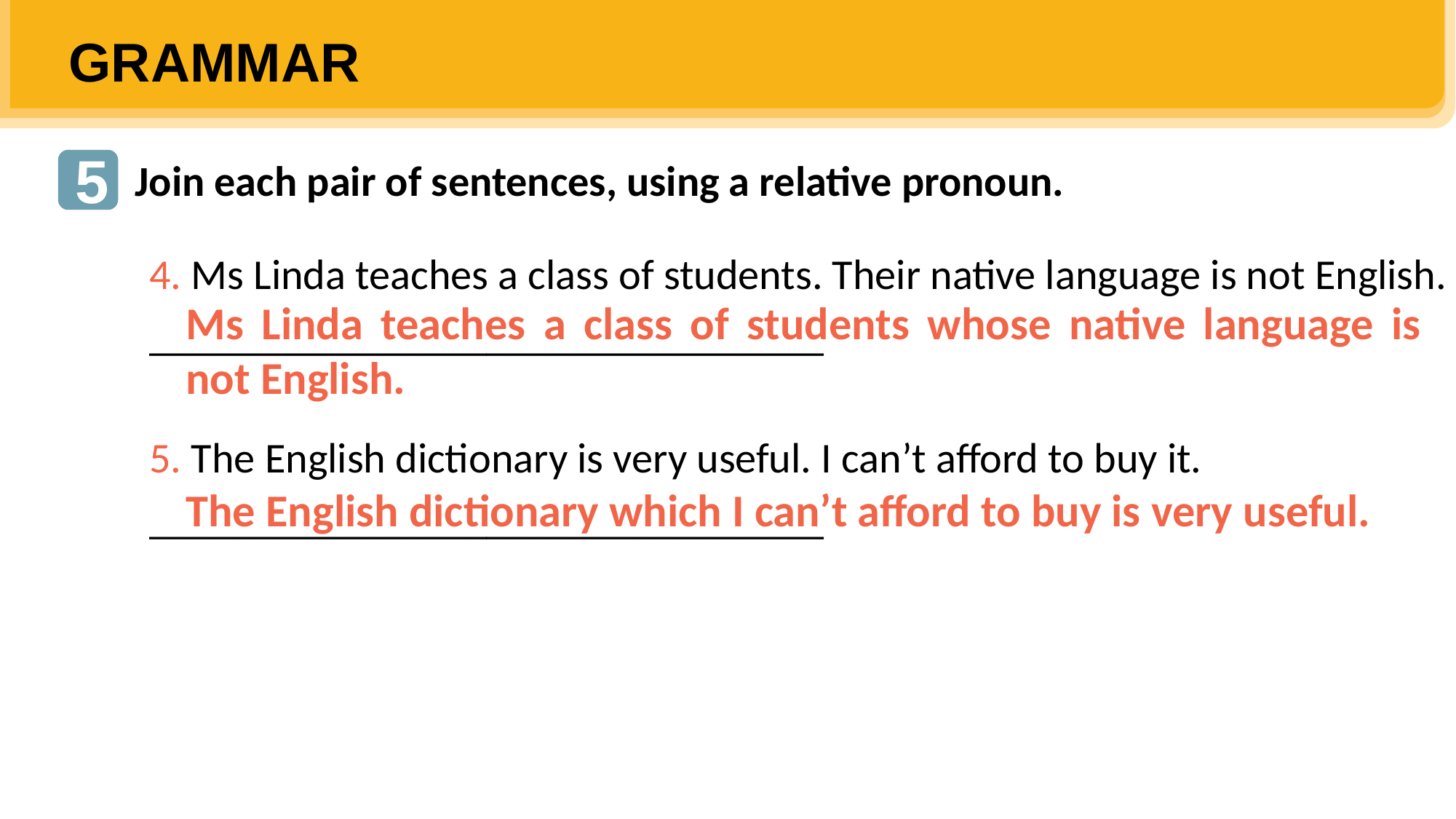

GRAMMAR
5
Join each pair of sentences, using a relative pronoun.

4. Ms Linda teaches a class of students. Their native language is not English.
________________________________

5. The English dictionary is very useful. I can’t afford to buy it.
________________________________
Ms Linda teaches a class of students whose native language is not English.
The English dictionary which I can’t afford to buy is very useful.